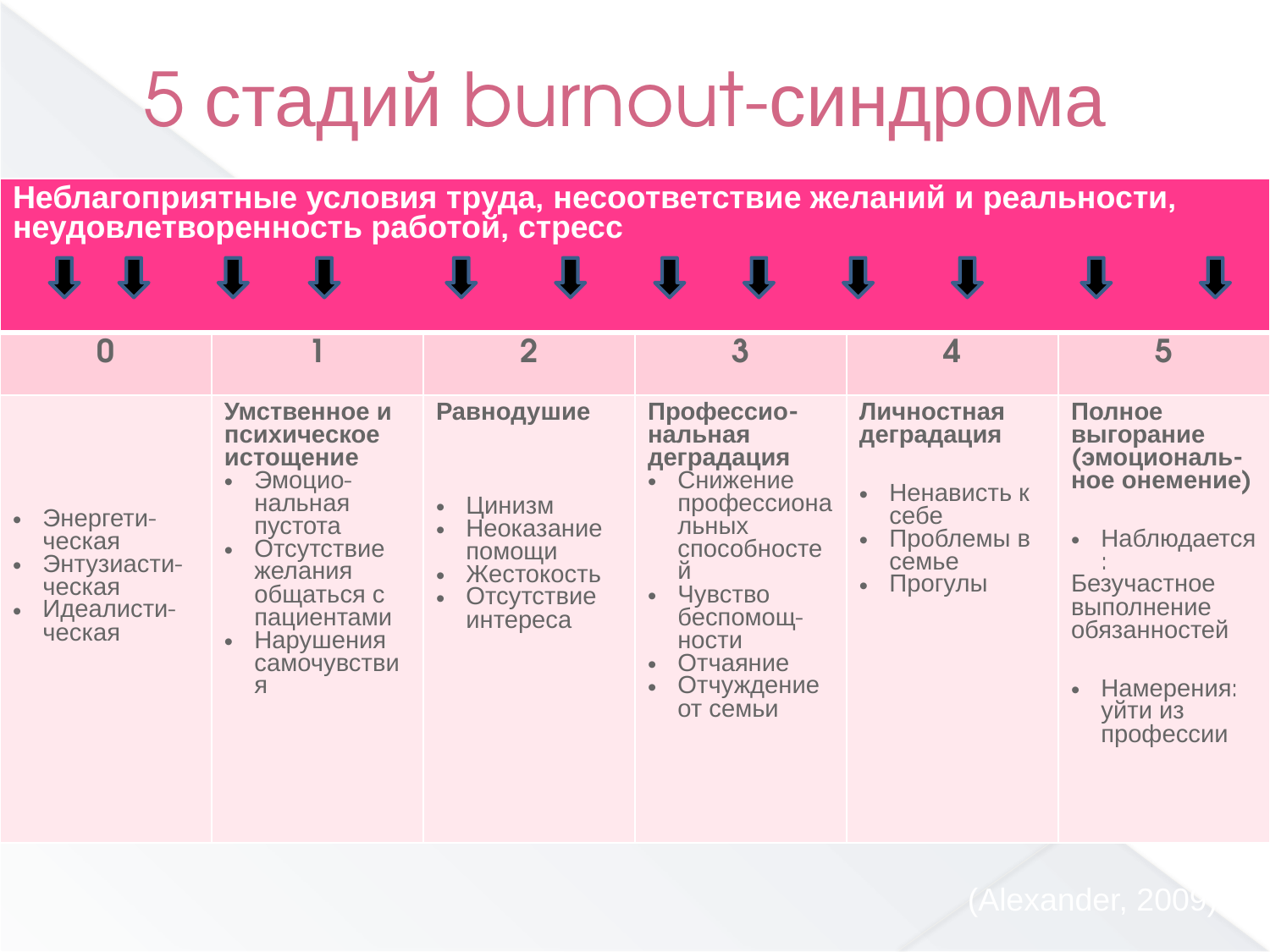

5 стадий burnout-синдрома
| Неблагоприятные условия труда, несоответствие желаний и реальности, неудовлетворенность работой, стресс |  |  |  |  |  |
| --- | --- | --- | --- | --- | --- |
| 0 | 1 | 2 | 3 | 4 | 5 |
| Энергети-ческая Энтузиасти-ческая Идеалисти-ческая | Умственное и психическое истощение Эмоцио-нальная пустота Отсутствие желания общаться с пациентами Нарушения самочувствия | Равнодушие Цинизм Неоказание помощи Жестокость Отсутствие интереса | Профессио-нальная деградация Снижение профессиональных способностей Чувство беспомощ-ности Отчаяние Отчуждение от семьи | Личностная деградация Ненависть к себе Проблемы в семье Прогулы | Полное выгорание (эмоциональ-ное онемение) Наблюдается: Безучастное выполнение обязанностей Намерения: уйти из профессии |

(Alexander, 2009)